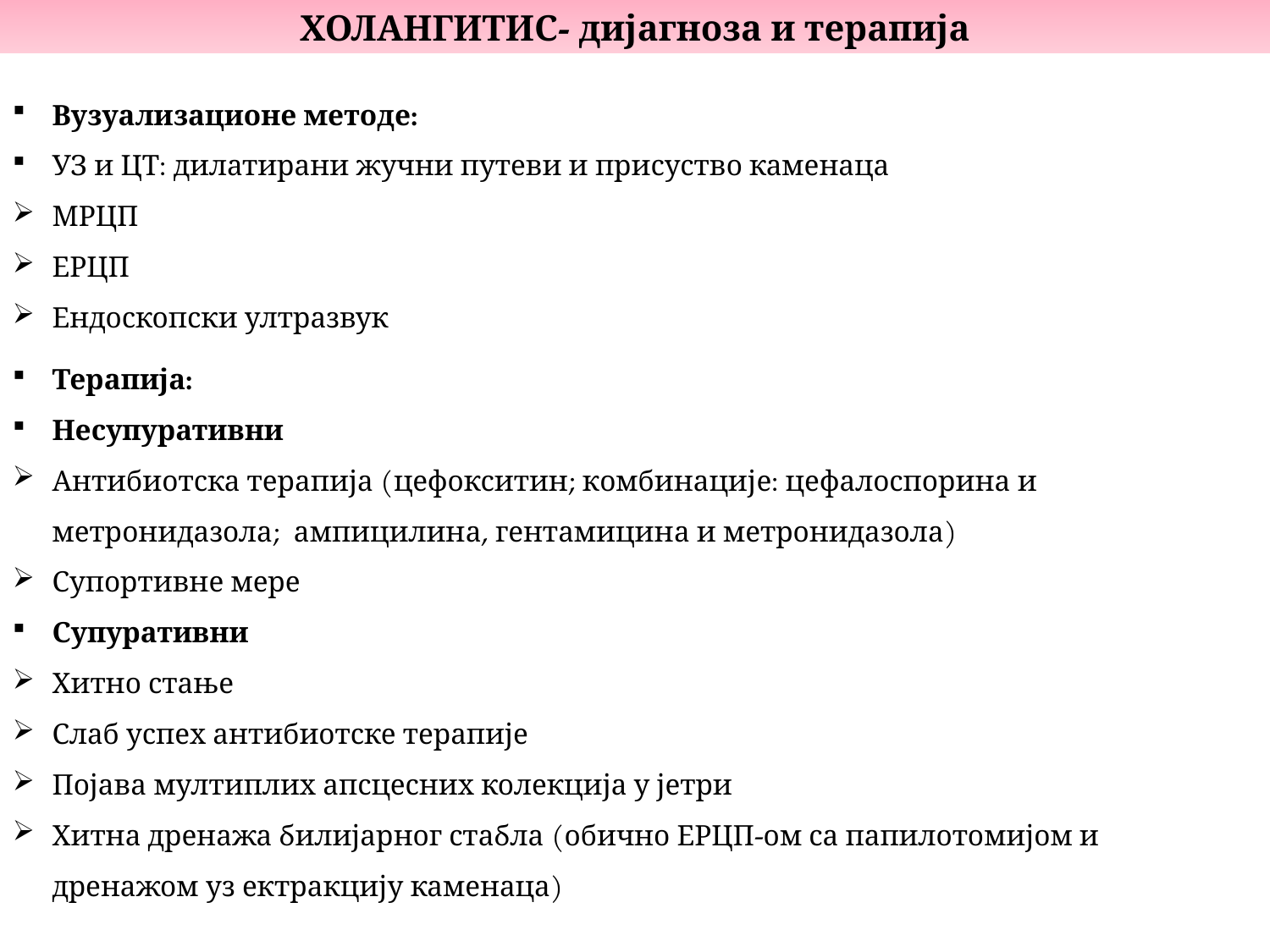

ХОЛАНГИТИС- дијагноза и терапија
Вузуализационе методе:
УЗ и ЦТ: дилатирани жучни путеви и присуство каменаца
МРЦП
ЕРЦП
Ендоскопски ултразвук
Терапија:
Несупуративни
Антибиотска терапија (цефокситин; комбинације: цефалоспорина и метронидазола;  ампицилина, гентамицина и метронидазола)
Супортивне мере
Супуративни
Хитно стање
Слаб успех антибиотске терапије
Појава мултиплих апсцесних колекција у јетри
Хитна дренажа билијарног стабла (обично ЕРЦП-ом са папилотомијом и дренажом уз ектракцију каменаца)